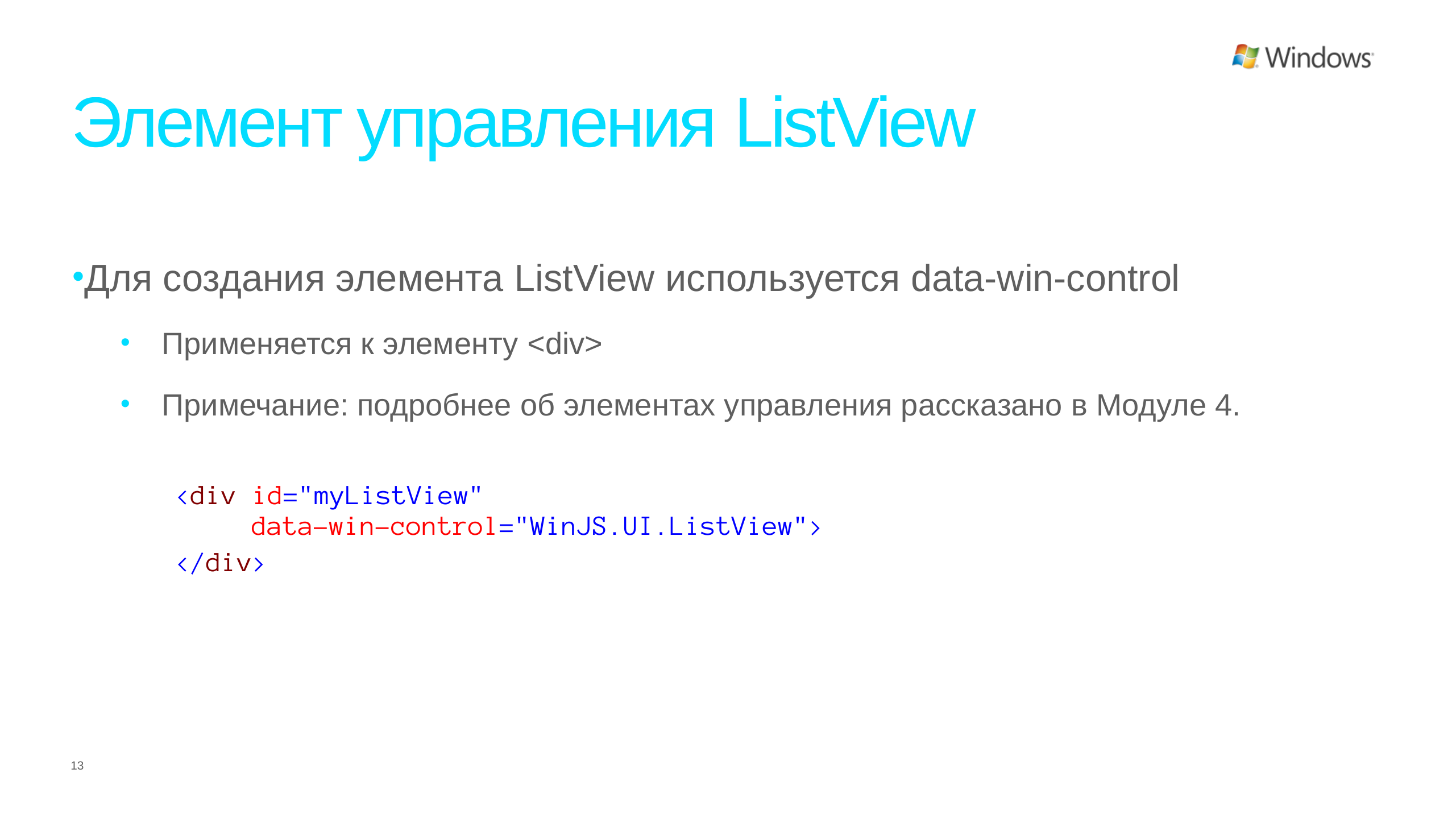

# Элемент управления ListView
Для создания элемента ListView используется data-win-control
Применяется к элементу <div>
Примечание: подробнее об элементах управления рассказано в Модуле 4.

<div id="myListView"
     data-win-control="WinJS.UI.ListView">
</div>